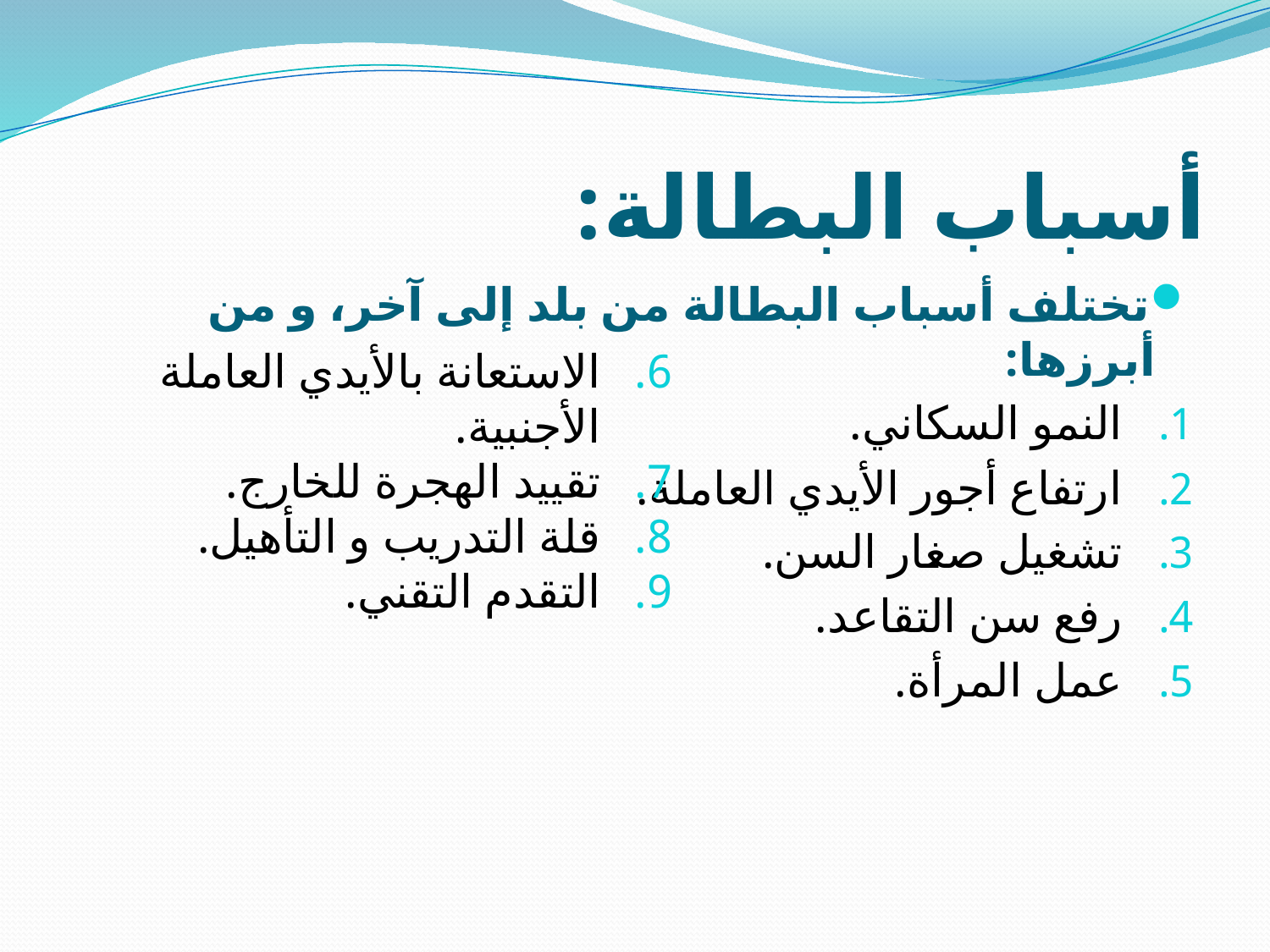

# أسباب البطالة:
تختلف أسباب البطالة من بلد إلى آخر، و من أبرزها:
النمو السكاني.
ارتفاع أجور الأيدي العاملة.
تشغيل صغار السن.
رفع سن التقاعد.
عمل المرأة.

الاستعانة بالأيدي العاملة الأجنبية.
تقييد الهجرة للخارج.
قلة التدريب و التأهيل.
التقدم التقني.